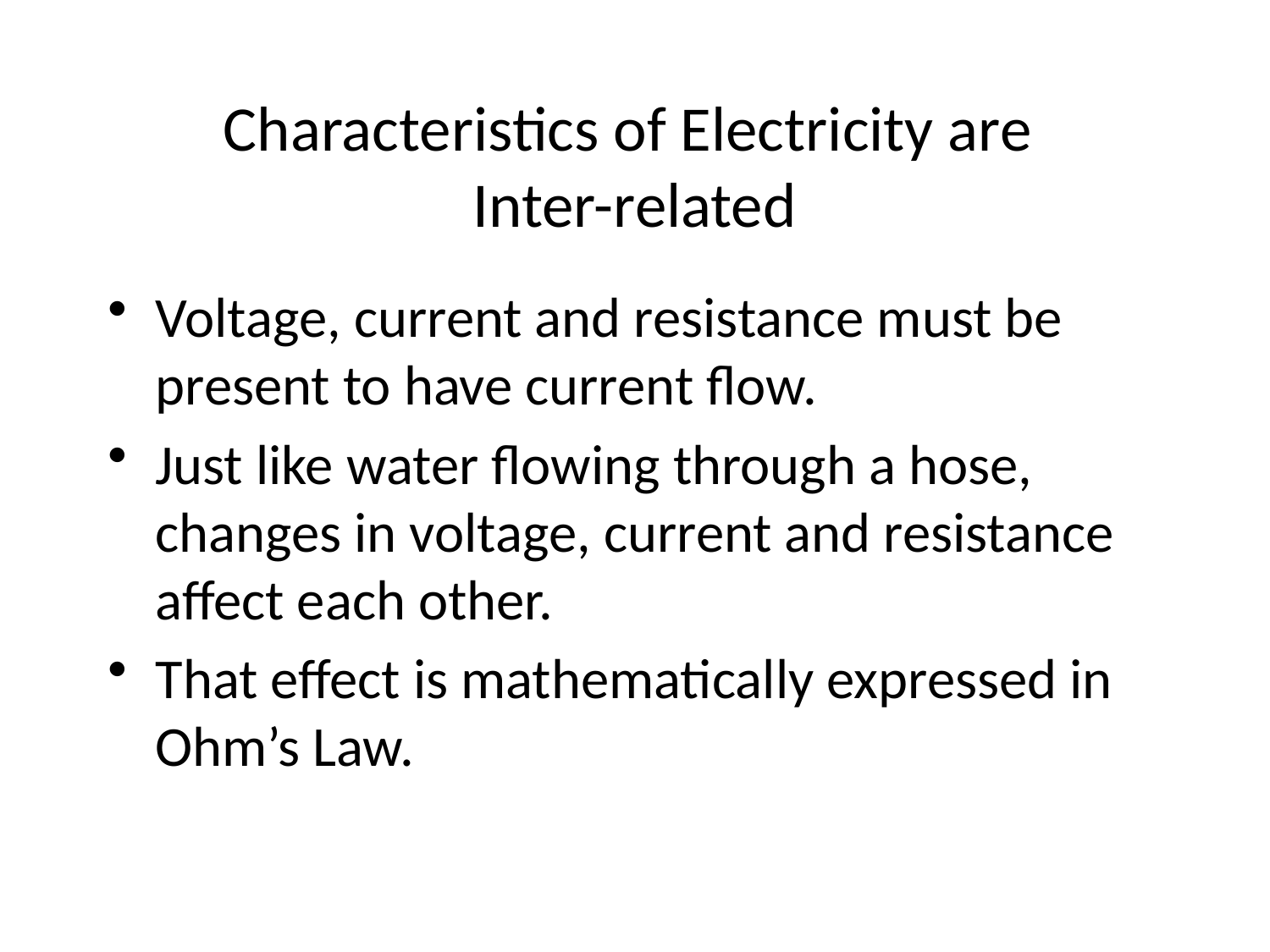

Characteristics of Electricity are
Inter-related
Voltage, current and resistance must be present to have current flow.
Just like water flowing through a hose, changes in voltage, current and resistance affect each other.
That effect is mathematically expressed in Ohm’s Law.